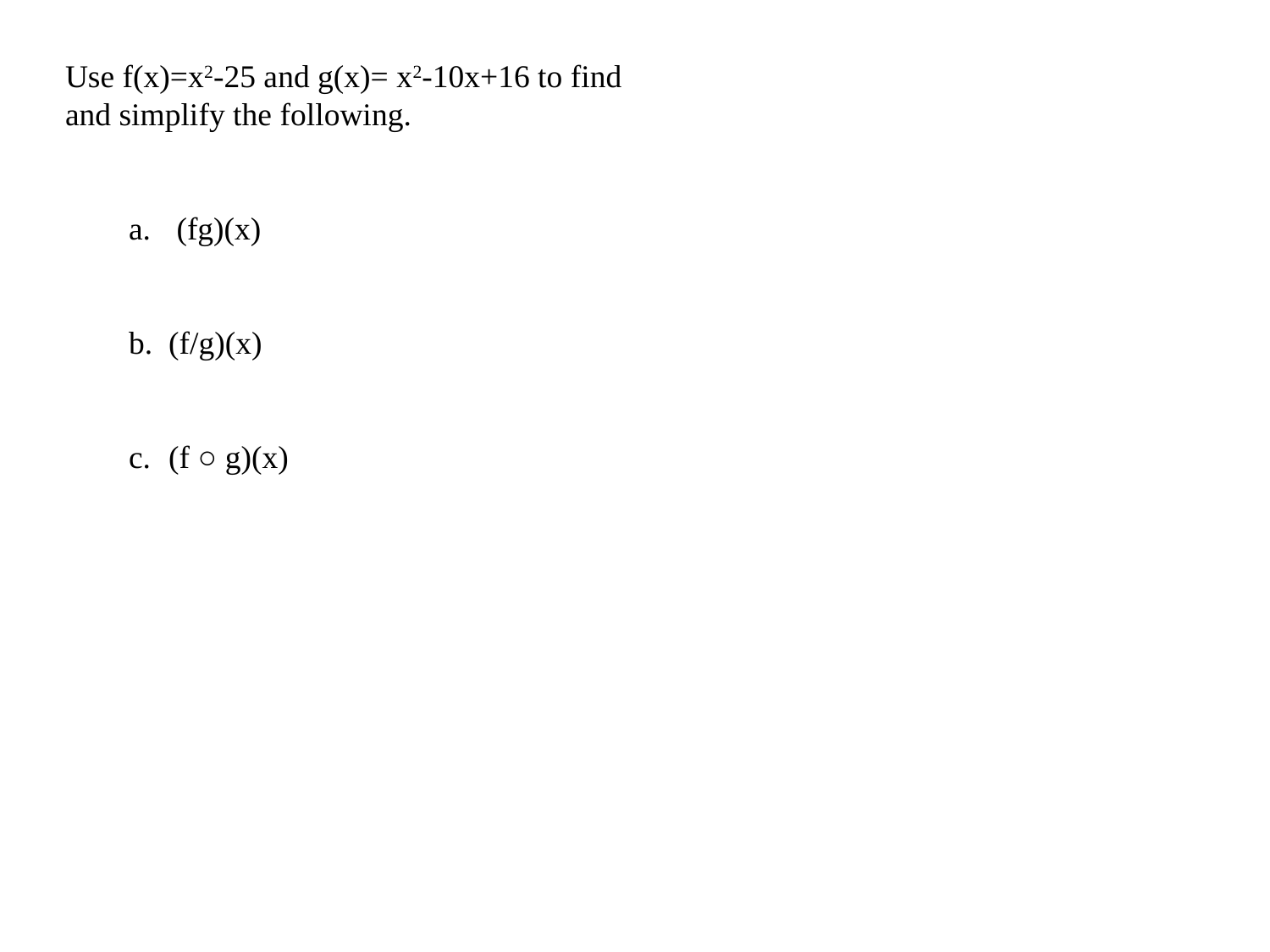

Use f(x)=x2-25 and g(x)= x2-10x+16 to find and simplify the following.
 (fg)(x)
(f/g)(x)
(f ○ g)(x)